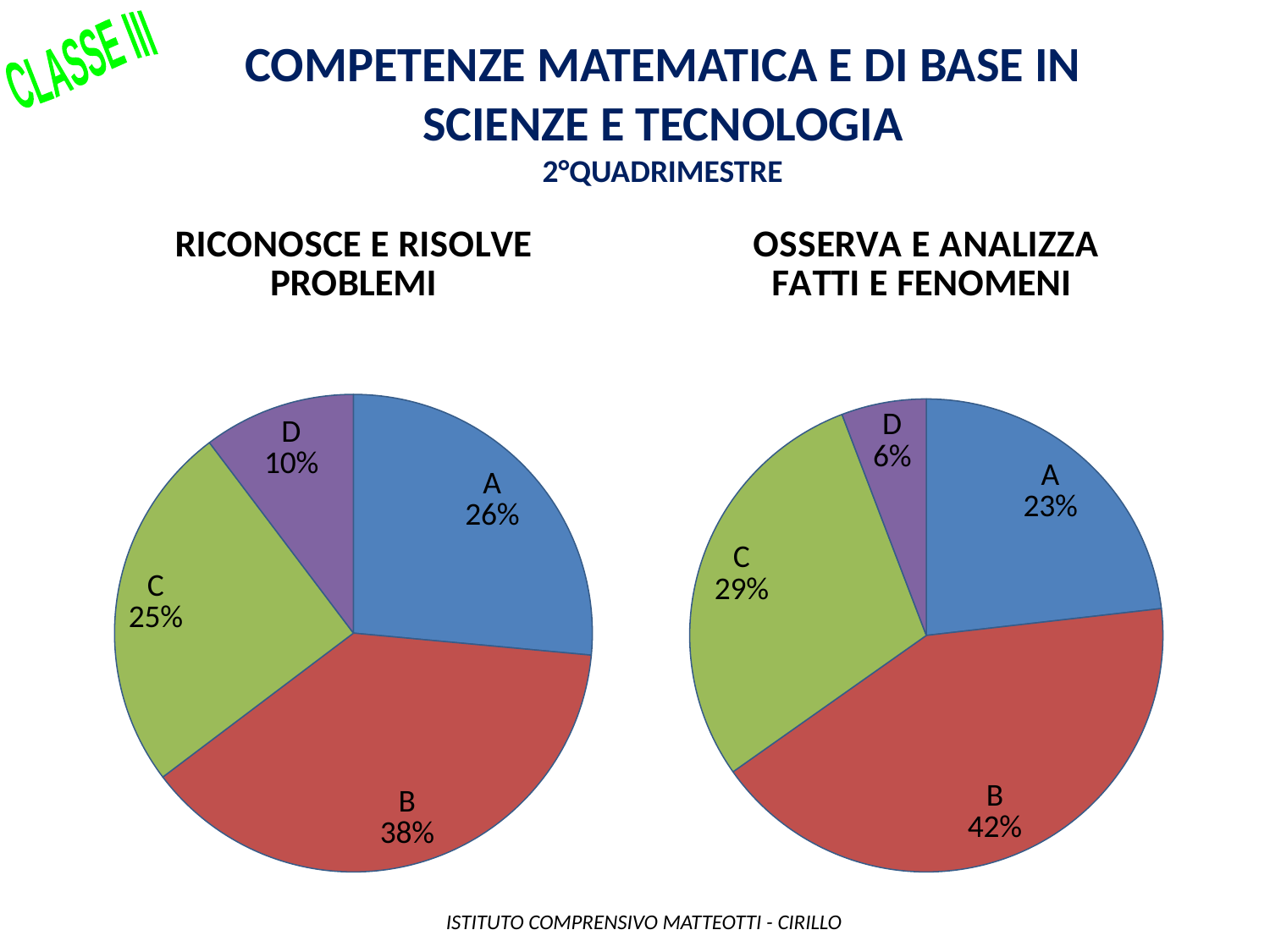

Competenze matematica e di base in scienze e tecnologia
2°QUADRIMESTRE
CLASSE III

### Chart: RICONOSCE E RISOLVE PROBLEMI

| Category |  |
|---|---|
| A | 18.0 |
| B | 26.0 |
| C | 17.0 |
| D | 7.0 |

### Chart: OSSERVA E ANALIZZA FATTI E FENOMENI

| Category |  |
|---|---|
| A | 16.0 |
| B | 29.0 |
| C | 20.0 |
| D | 4.0 |
 ISTITUTO COMPRENSIVO MATTEOTTI - CIRILLO